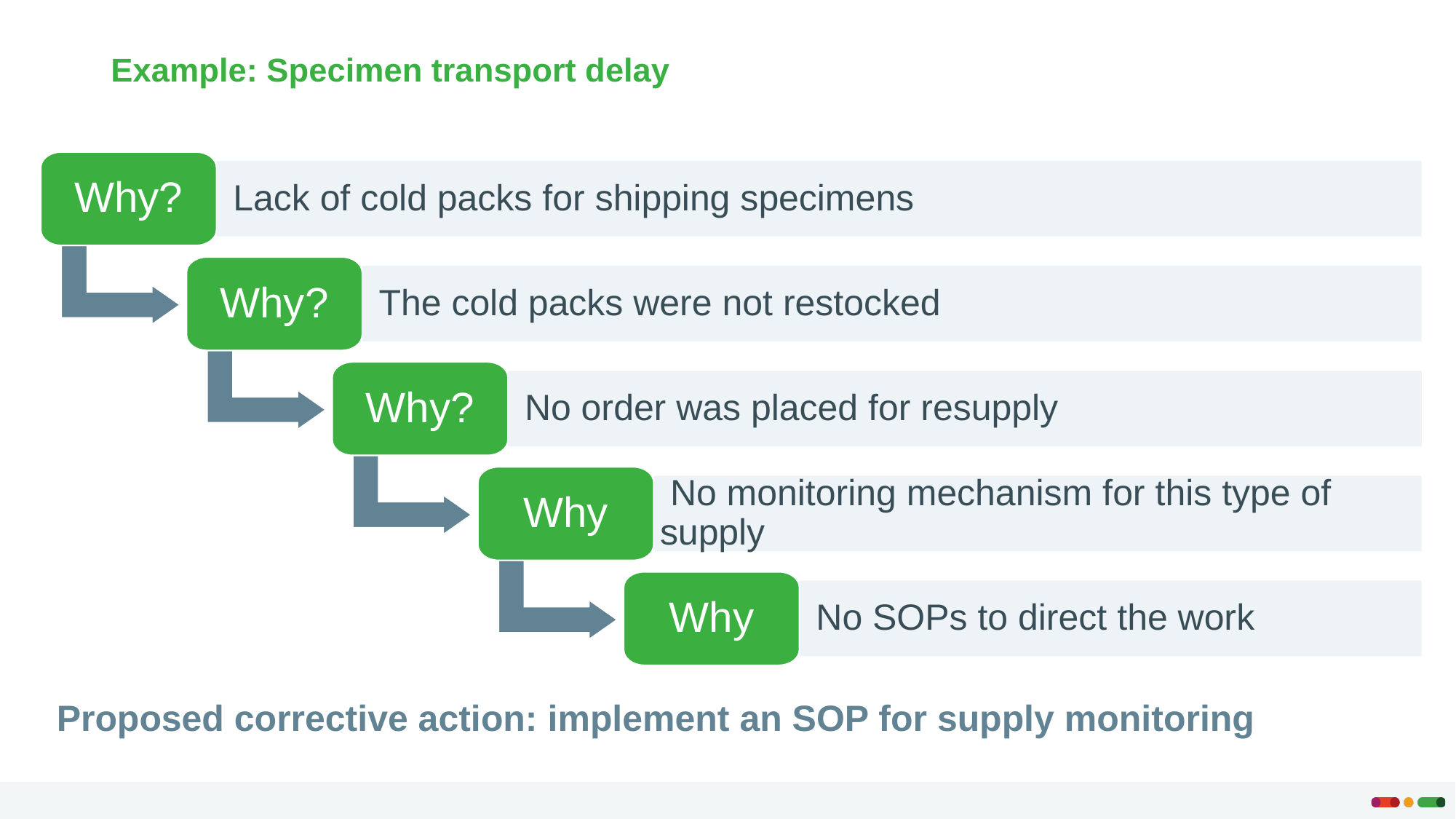

# Example: Specimen transport delay
Why?
 Lack of cold packs for shipping specimens

Why?
 The cold packs were not restocked

Why?
 No order was placed for resupply

Why
 No monitoring mechanism for this type of supply

Why
 No SOPs to direct the work
Proposed corrective action: implement an SOP for supply monitoring